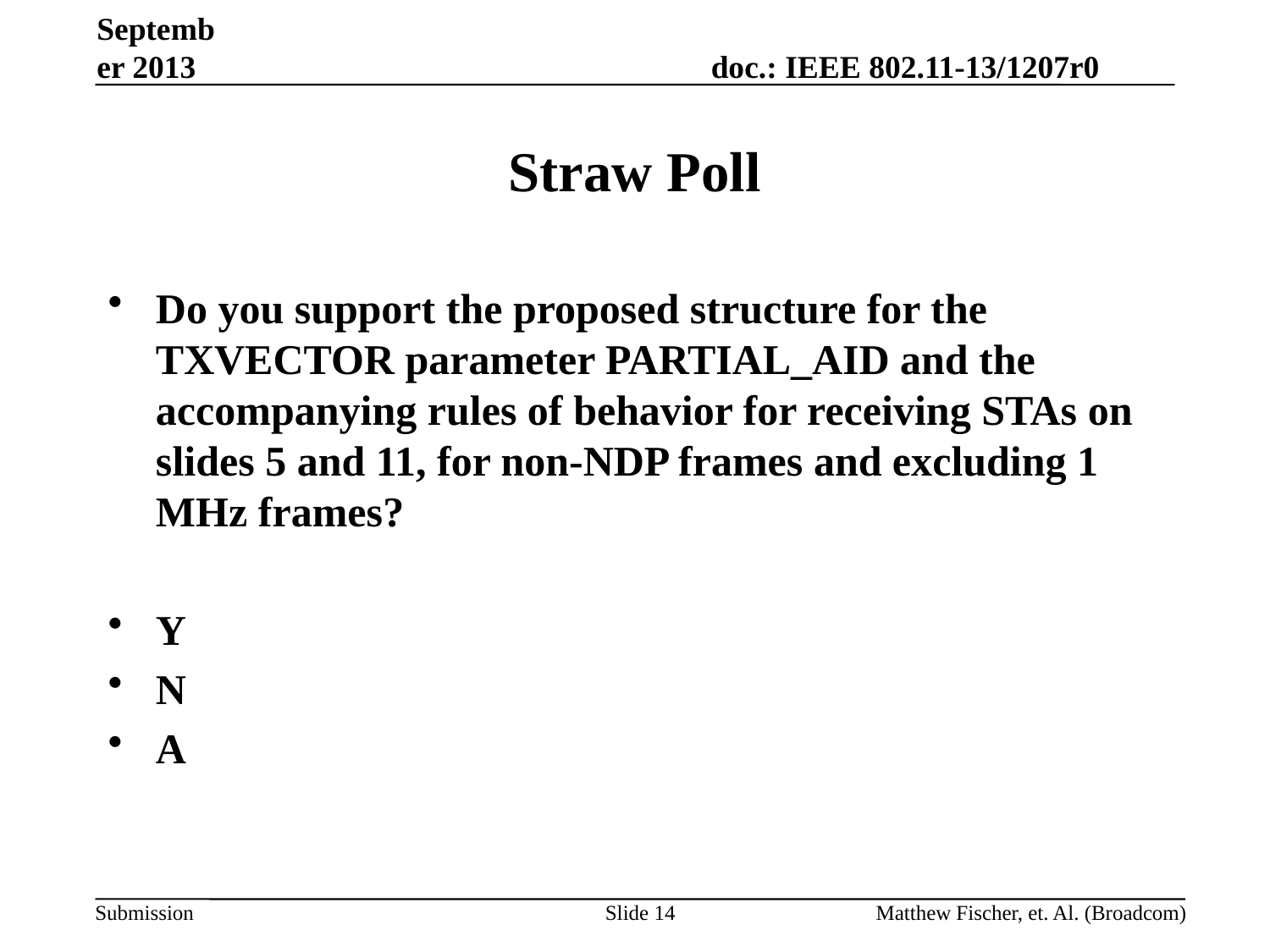

September 2013
# Straw Poll
Do you support the proposed structure for the TXVECTOR parameter PARTIAL_AID and the accompanying rules of behavior for receiving STAs on slides 5 and 11, for non-NDP frames and excluding 1 MHz frames?

Y
N
A

Slide 14
Matthew Fischer, et. Al. (Broadcom)